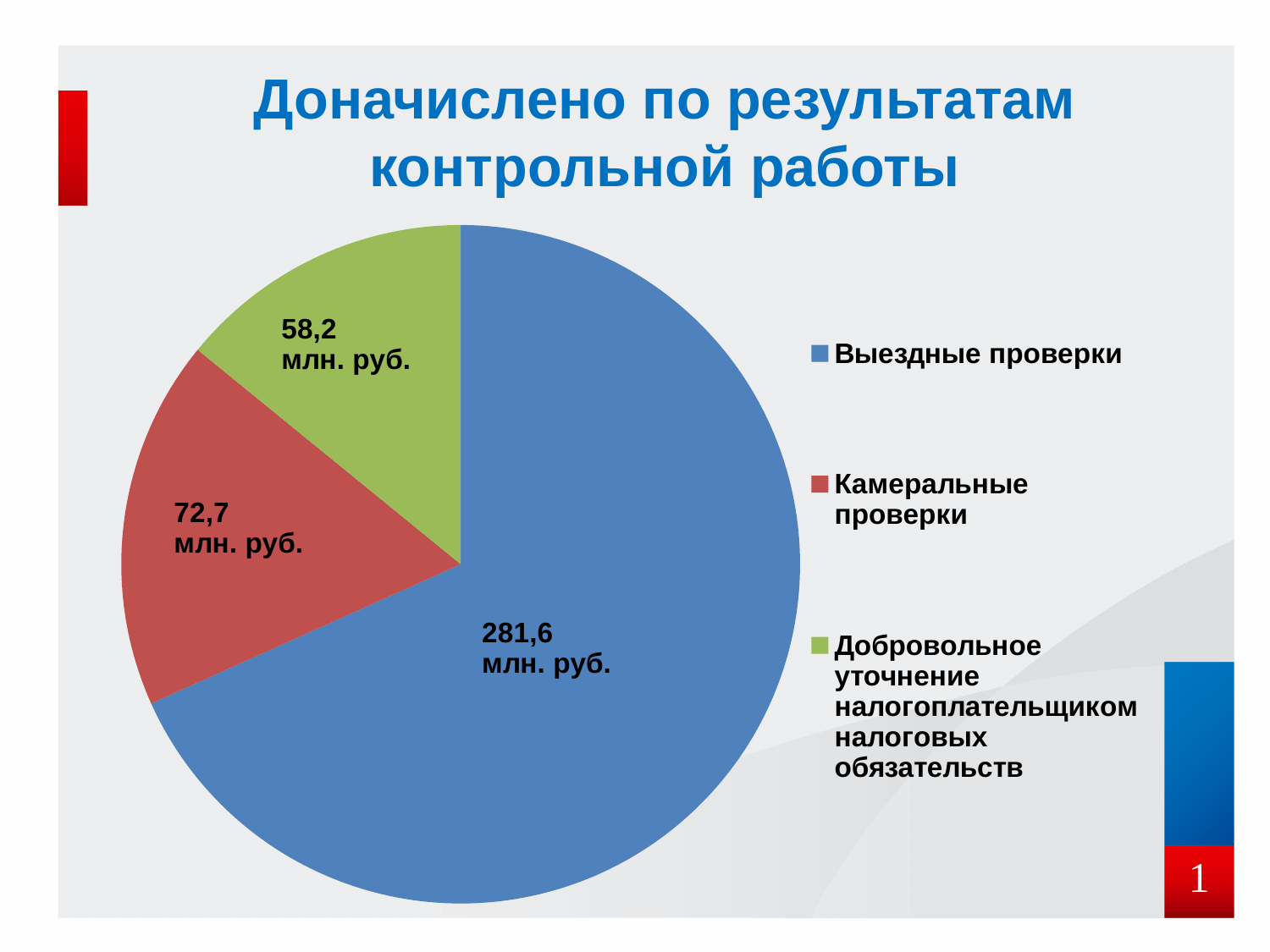

Доначислено по результатам контрольной работы

### Chart

| Category | Продажи |
|---|---|
| Выездные проверки | 281.6 |
| Камеральные проверки | 72.7 |
| Добровольное уточнение налогоплательщиком налоговых обязательств | 58.2 |
1